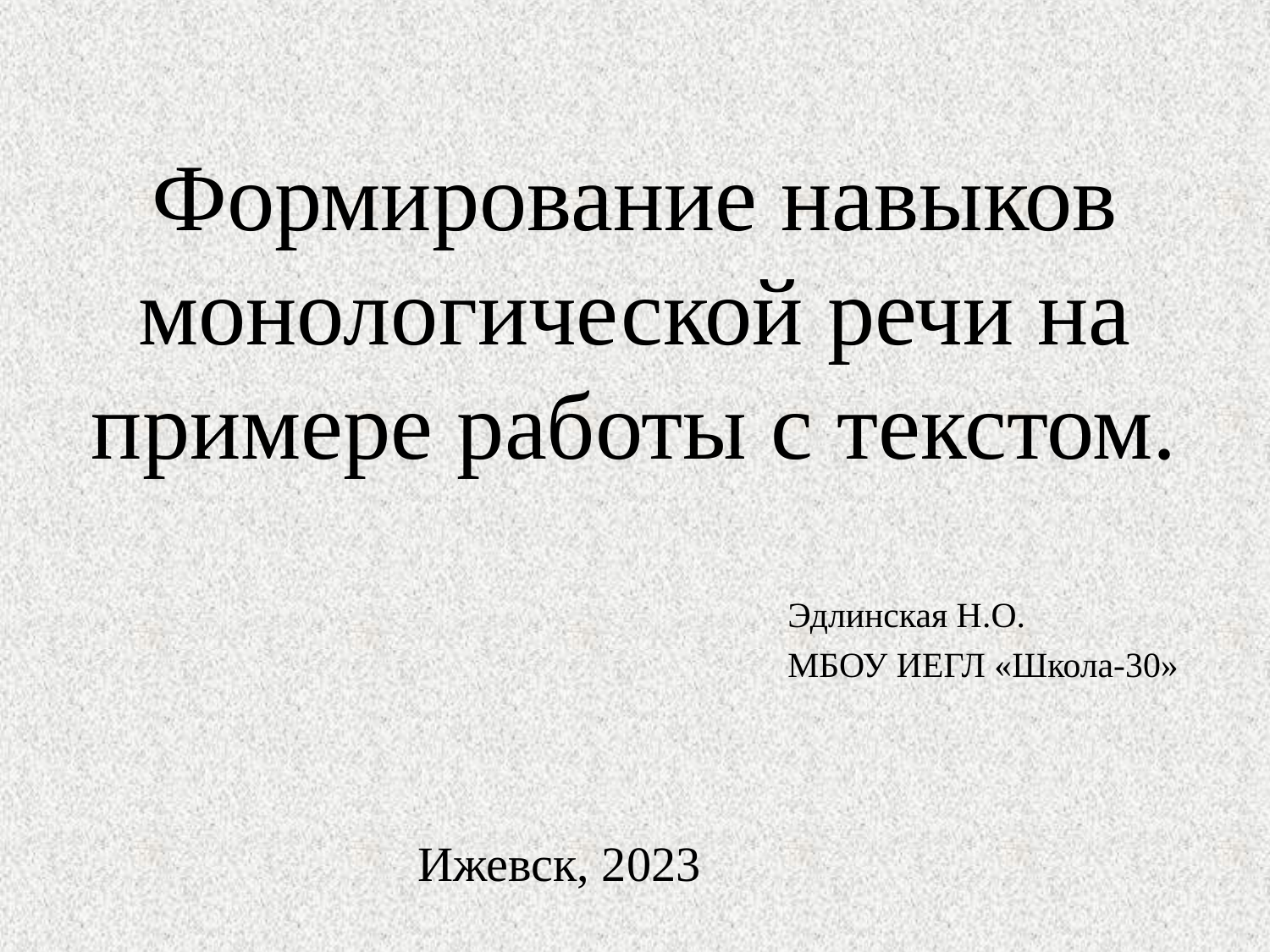

# Формирование навыков монологической речи на примере работы с текстом.
Эдлинская Н.О.
МБОУ ИЕГЛ «Школа-30»
Ижевск, 2023